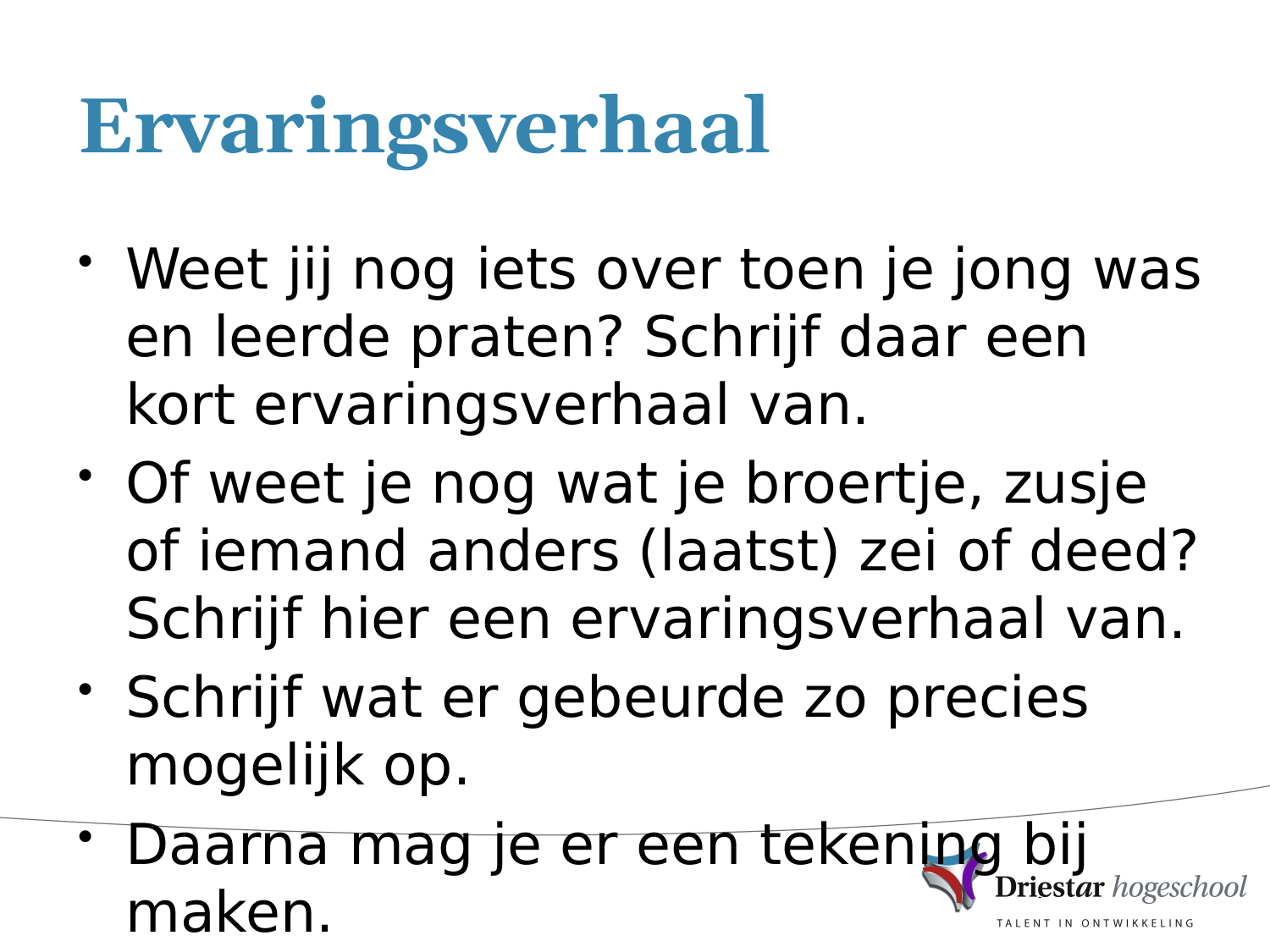

# Ervaringsverhaal
Weet jij nog iets over toen je jong was en leerde praten? Schrijf daar een kort ervaringsverhaal van.
Of weet je nog wat je broertje, zusje of iemand anders (laatst) zei of deed? Schrijf hier een ervaringsverhaal van.
Schrijf wat er gebeurde zo precies mogelijk op.
Daarna mag je er een tekening bij maken.